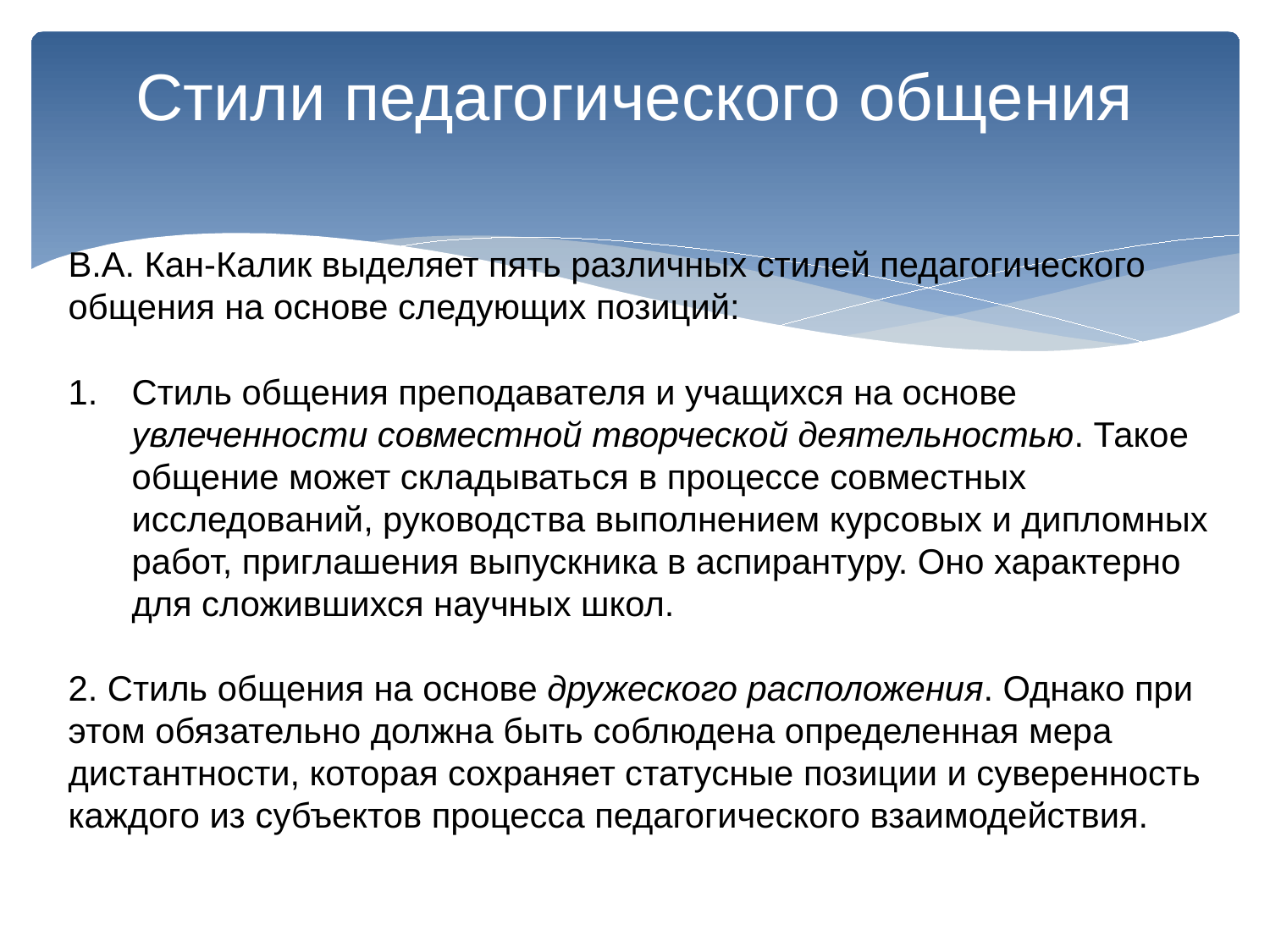

# Стили педагогического общения
В.А. Кан-Калик выделяет пять различных стилей педагогического общения на основе следующих позиций:

Стиль общения преподавателя и учащихся на основе увлеченности совместной творческой деятельностью. Такое об­щение может складываться в процессе совместных исследований, руководства выполнением курсовых и дипломных работ, приглашения выпускника в аспирантуру. Оно характерно для сложившихся научных школ.

2. Стиль общения на основе дружеского расположения. Однако при этом обязательно должна быть соблюдена определенная мера дистантности, которая сохраняет статусные позиции и суверенность каждого из субъектов процесса педагогического взаимодействия.